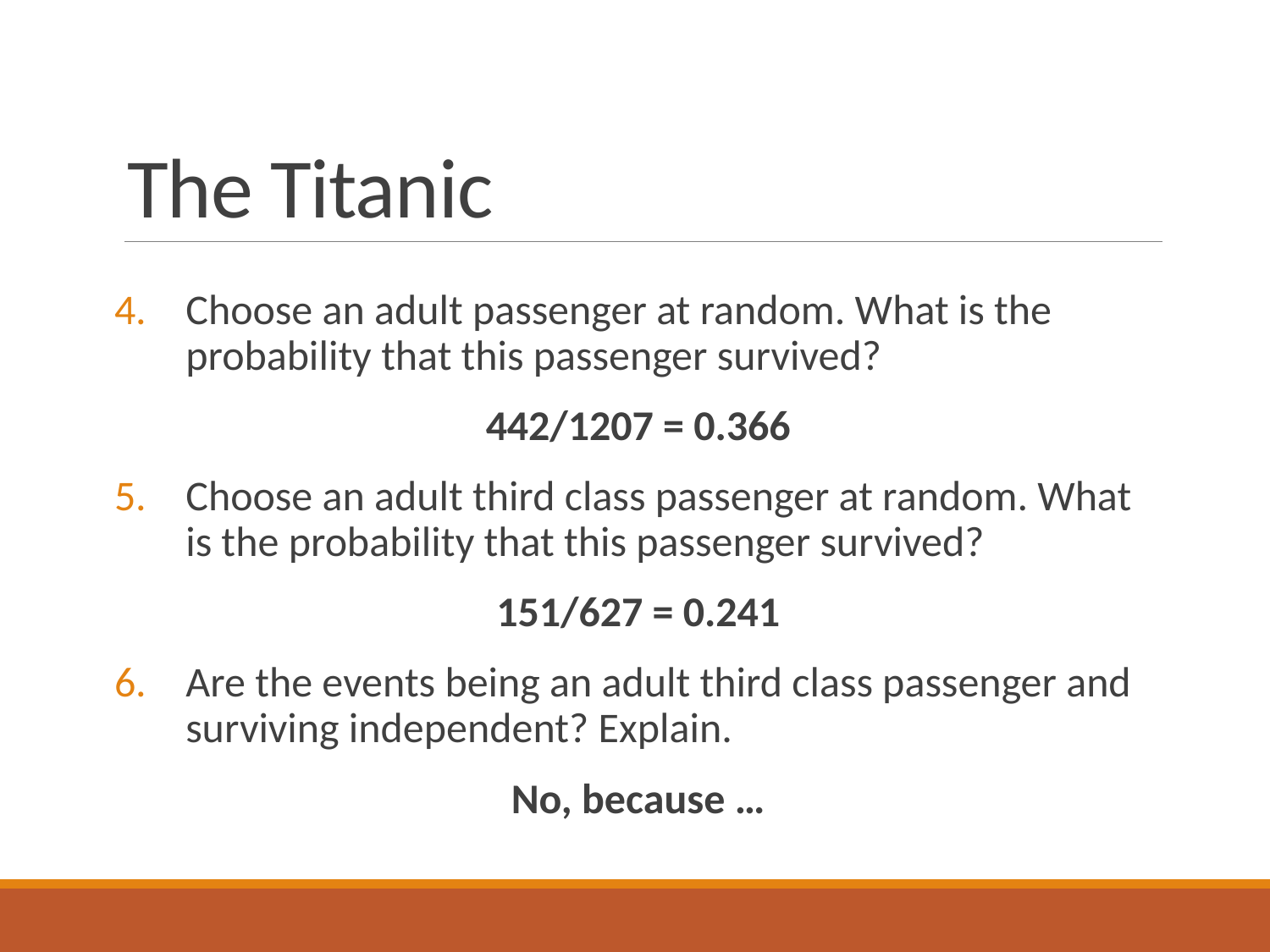

# The Titanic
Choose an adult passenger at random. What is the probability that this passenger survived?
442/1207 = 0.366
Choose an adult third class passenger at random. What is the probability that this passenger survived?
151/627 = 0.241
Are the events being an adult third class passenger and surviving independent? Explain.
No, because …